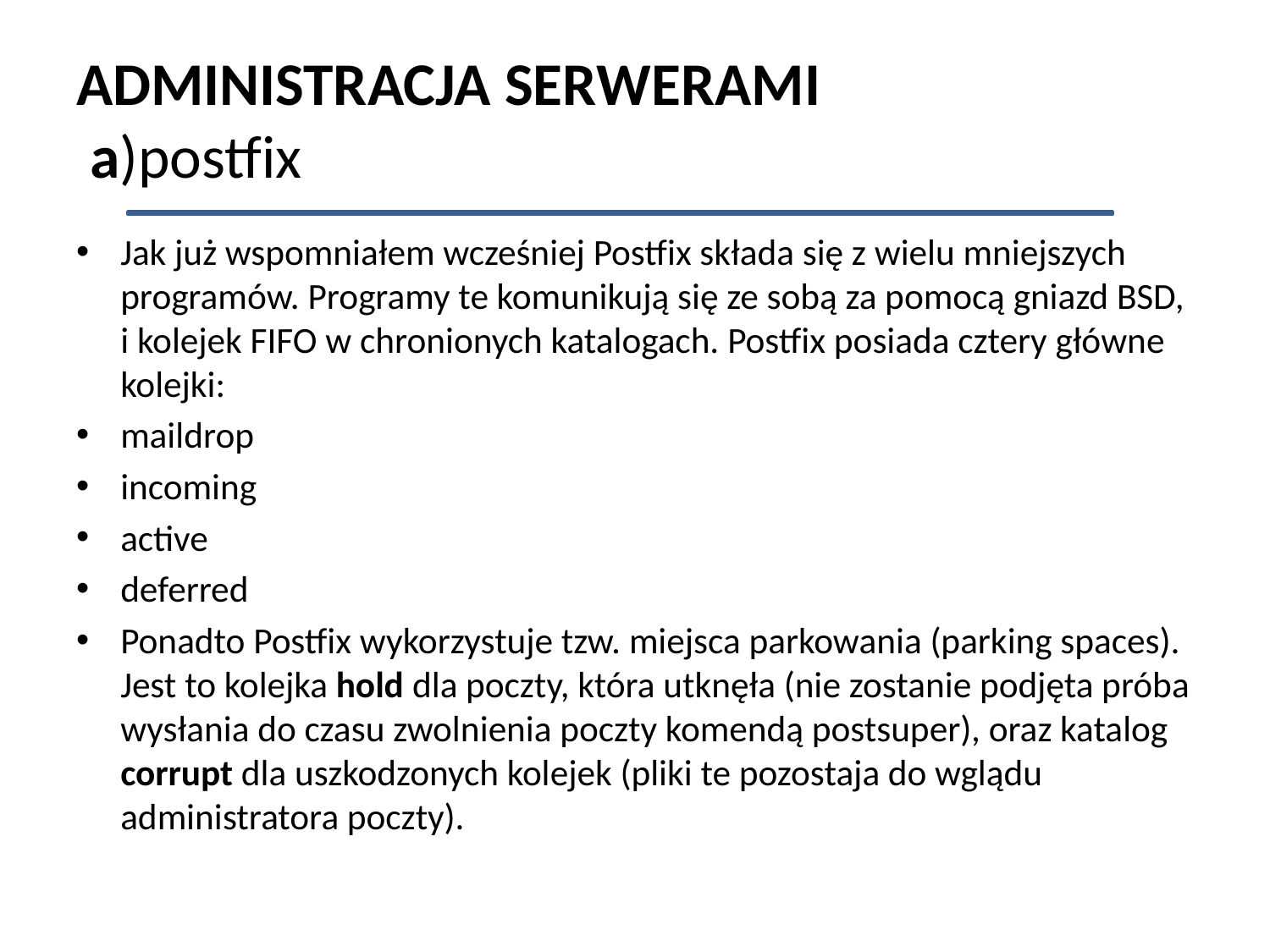

# ADMINISTRACJA SERWERAMI a)postfix

Jak już wspomniałem wcześniej Postfix składa się z wielu mniejszych programów. Programy te komunikują się ze sobą za pomocą gniazd BSD, i kolejek FIFO w chronionych katalogach. Postfix posiada cztery główne kolejki:
maildrop
incoming
active
deferred
Ponadto Postfix wykorzystuje tzw. miejsca parkowania (parking spaces). Jest to kolejka hold dla poczty, która utknęła (nie zostanie podjęta próba wysłania do czasu zwolnienia poczty komendą postsuper), oraz katalog corrupt dla uszkodzonych kolejek (pliki te pozostaja do wglądu administratora poczty).